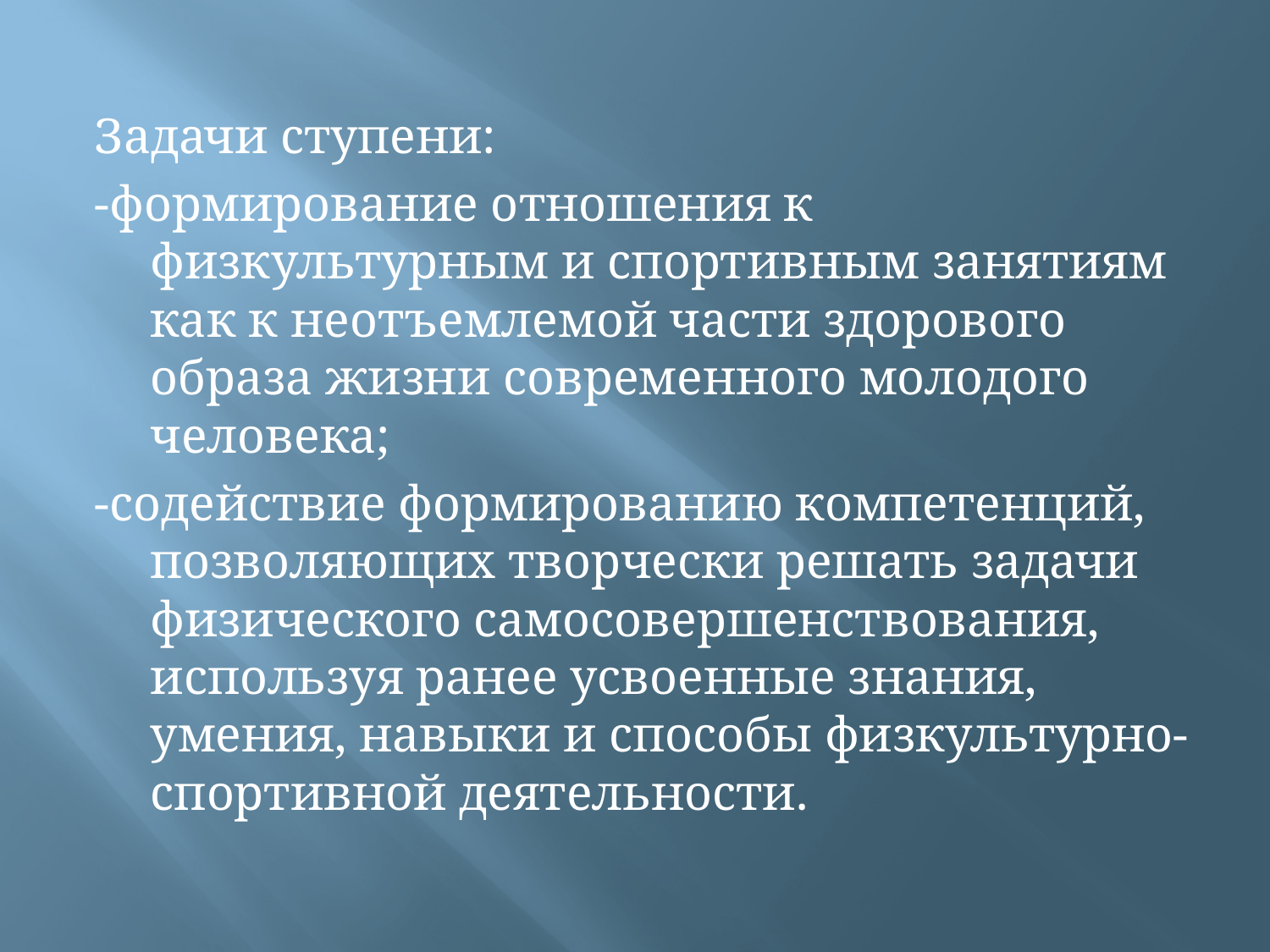

Задачи ступени:
-формирование отношения к физкультурным и спортивным занятиям как к неотъемлемой части здорового образа жизни современного молодого человека;
-содействие формированию компетенций, позволяющих творчески решать задачи физического самосовершенствования, используя ранее усвоенные знания, умения, навыки и способы физкультурно-спортивной деятельности.